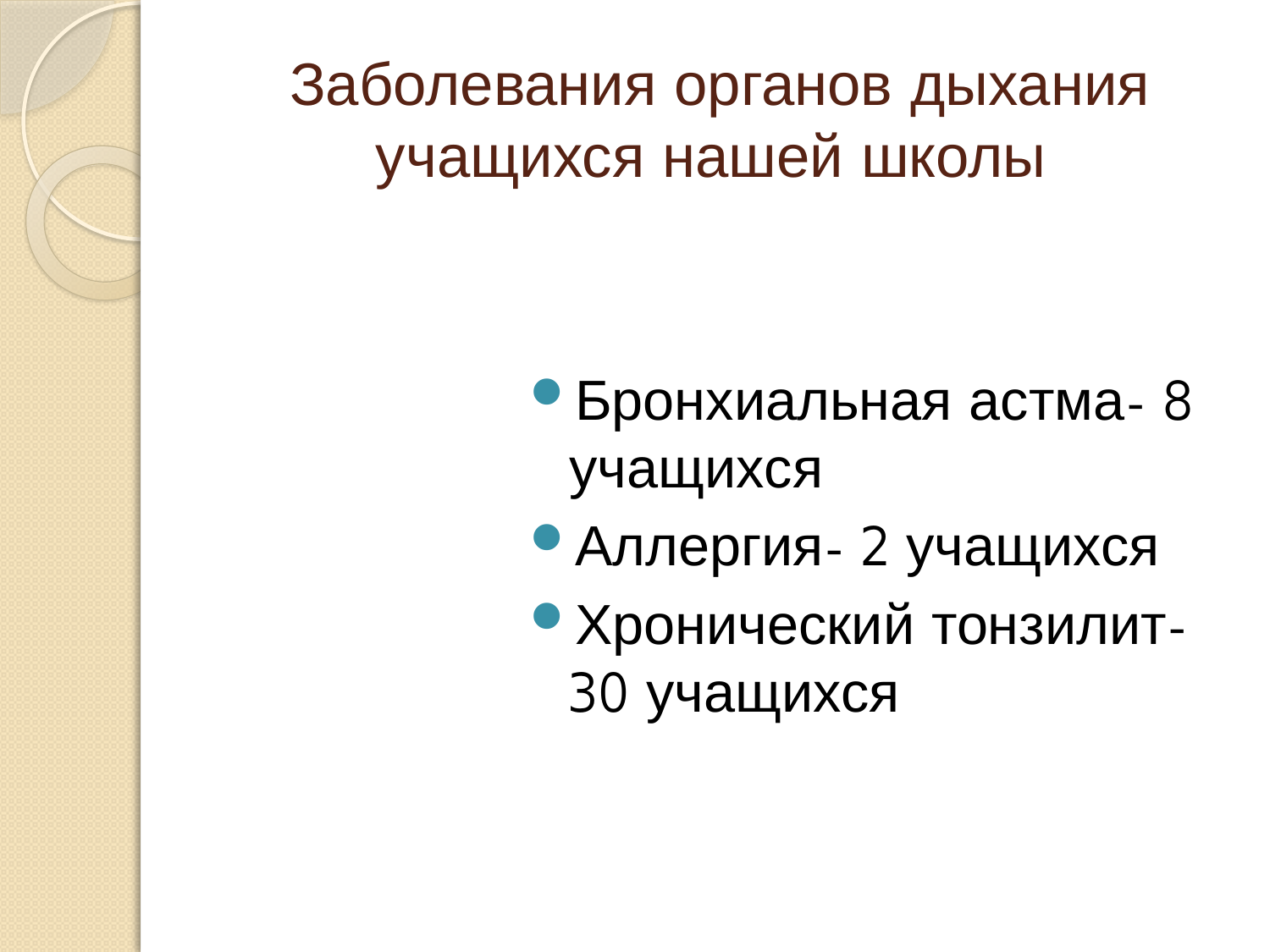

# Заболевания органов дыхания учащихся нашей школы

Бронхиальная астма- 8 учащихся
Аллергия- 2 учащихся
Хронический тонзилит- 30 учащихся